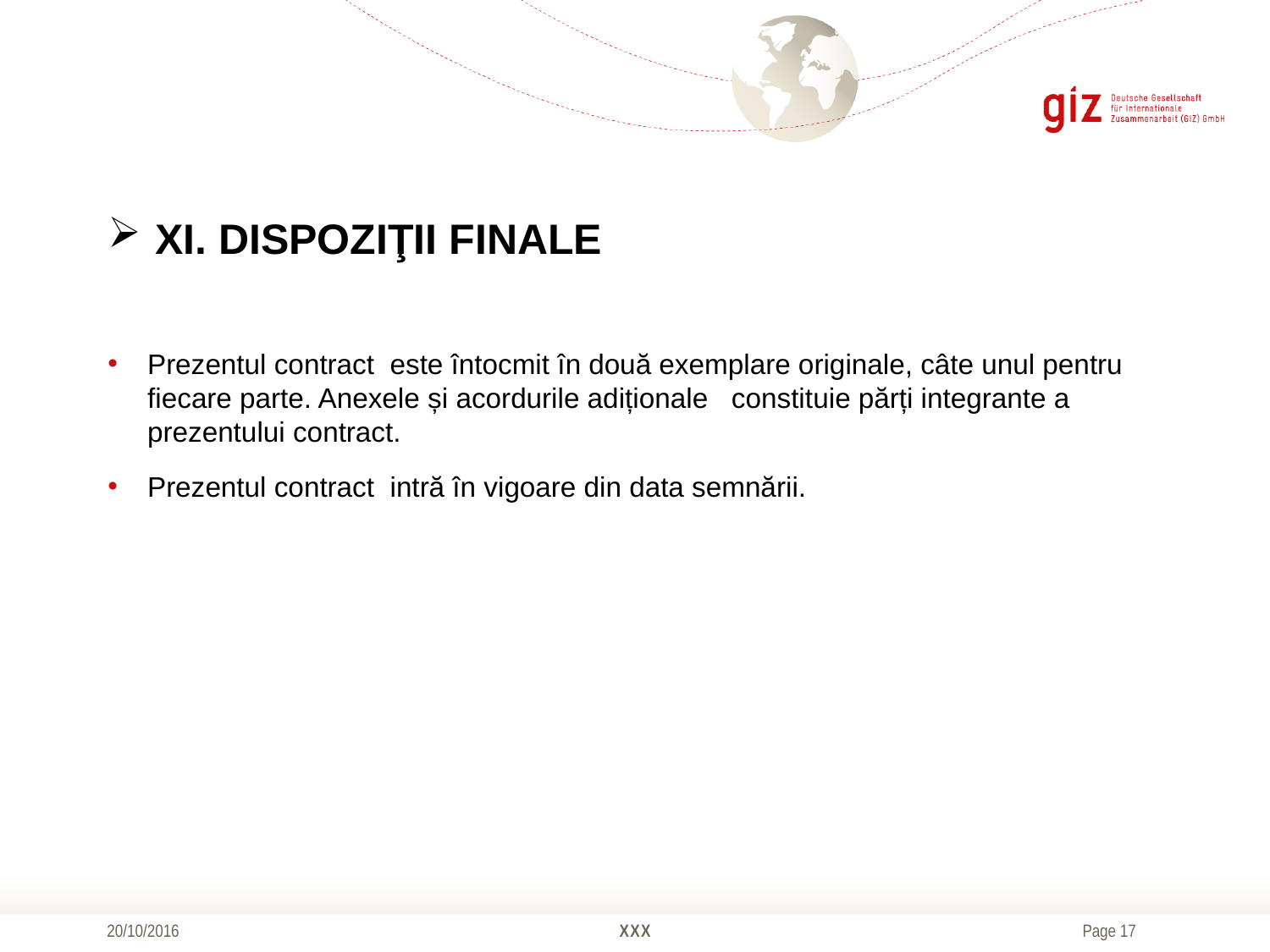

# XI. DISPOZIŢII FINALE
Prezentul contract  este întocmit în două exemplare originale, câte unul pentru fiecare parte. Anexele și acordurile adiționale   constituie părți integrante a prezentului contract.
Prezentul contract  intră în vigoare din data semnării.

20/10/2016
XXX